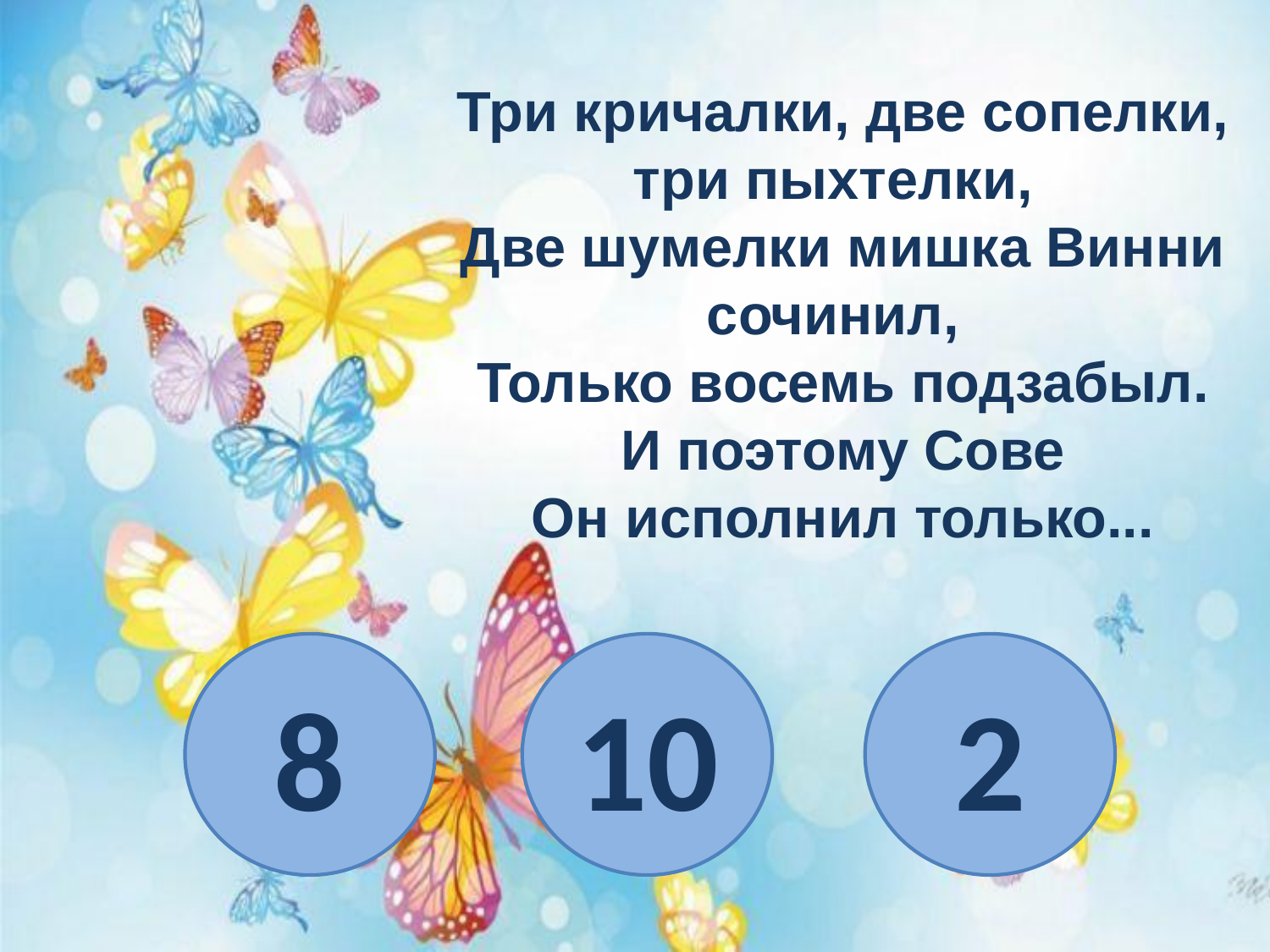

Три кричалки, две сопелки, три пыхтелки,
Две шумелки мишка Винни сочинил,
Только восемь подзабыл.
И поэтому Сове
Он исполнил только...
8
10
2